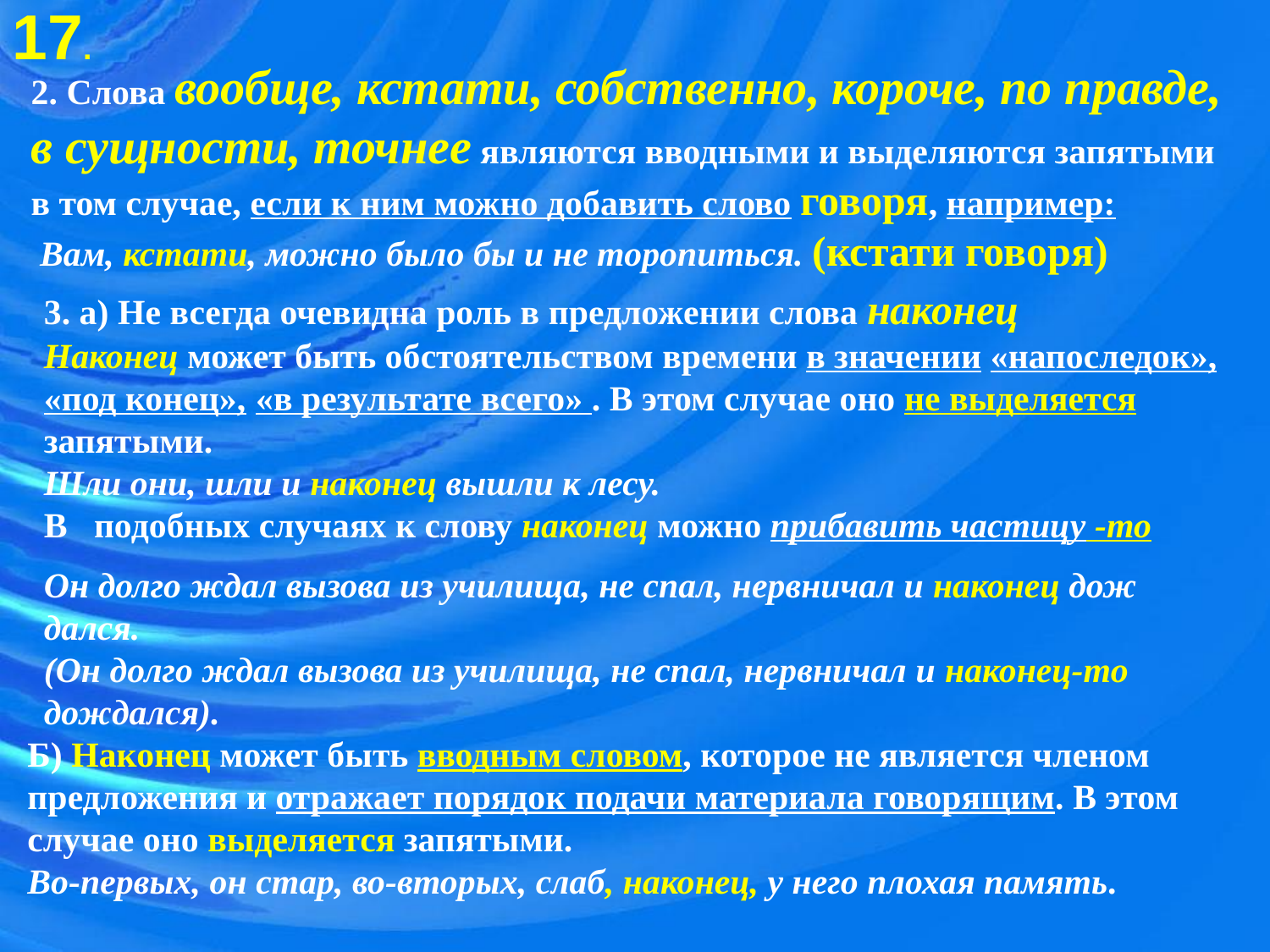

17.
2. Слова вообще, кстати, собственно, короче, по правде, в сущности, точнее являются вводными и выделяются запятыми в том случае, если к ним можно добавить слово говоря, например:
 Вам, кстати, можно было бы и не торопиться. (кстати говоря)
3. а) Не всегда очевидна роль в предложении слова наконец
Наконец может быть обстоятельством времени в значении «напоследок», «под конец», «в результате все­го» . В этом случае оно не выделяется запятыми.
Шли они, шли и наконец вышли к лесу.
В   подобных случаях к слову наконец можно прибавить частицу -то
Он долго ждал вызова из училища, не спал, нервничал и наконец дож­дался.
(Он долго ждал вызова из училища, не спал, нервничал и наконец-то дождался).
Б) Наконец может быть вводным словом, которое не является членом предложения и отражает порядок подачи материала говорящим. В этом случае оно выделяется запятыми.
Во-первых, он стар, во-вторых, слаб, наконец, у него плохая память.